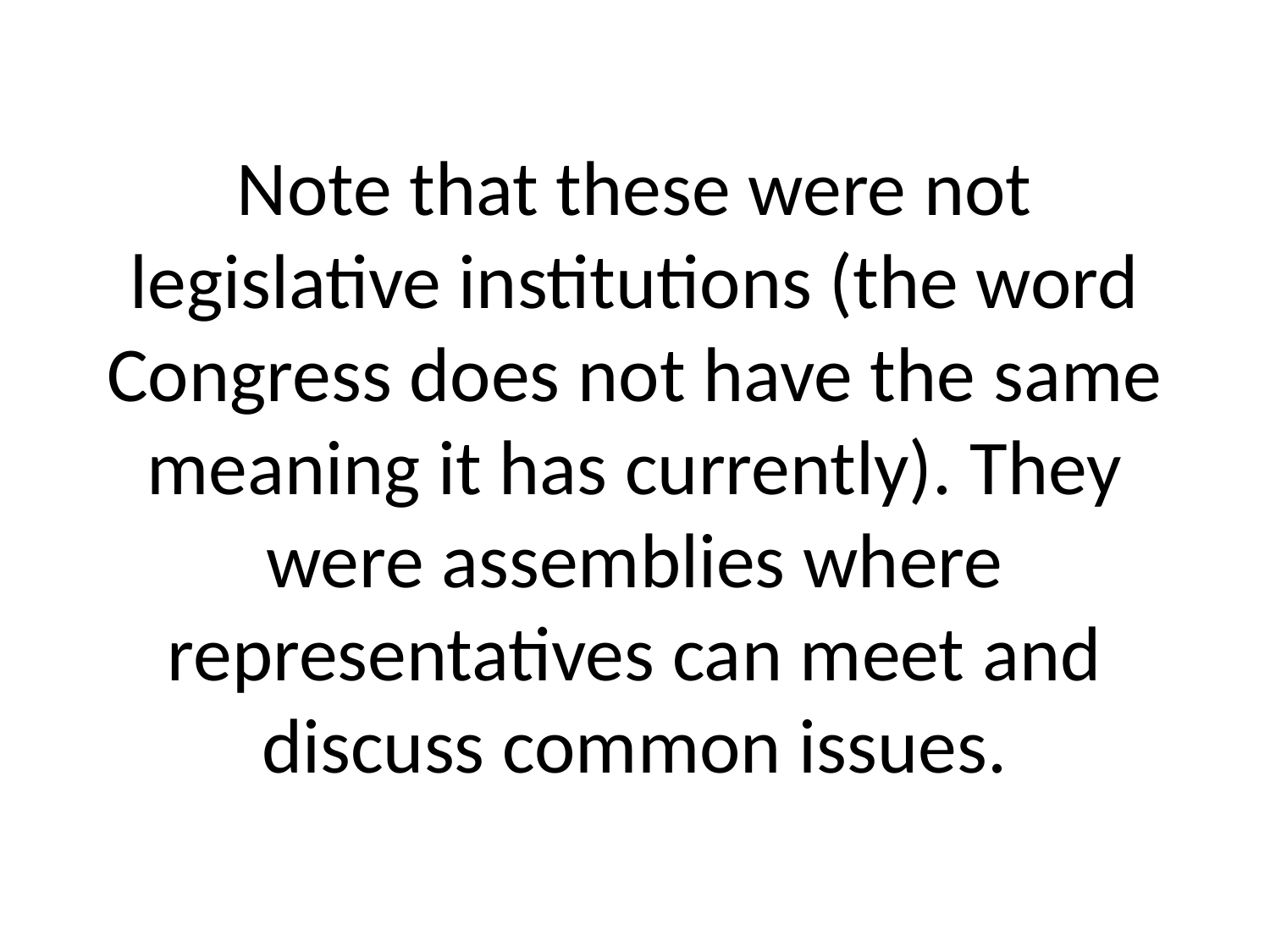

# Note that these were not legislative institutions (the word Congress does not have the same meaning it has currently). They were assemblies where representatives can meet and discuss common issues.